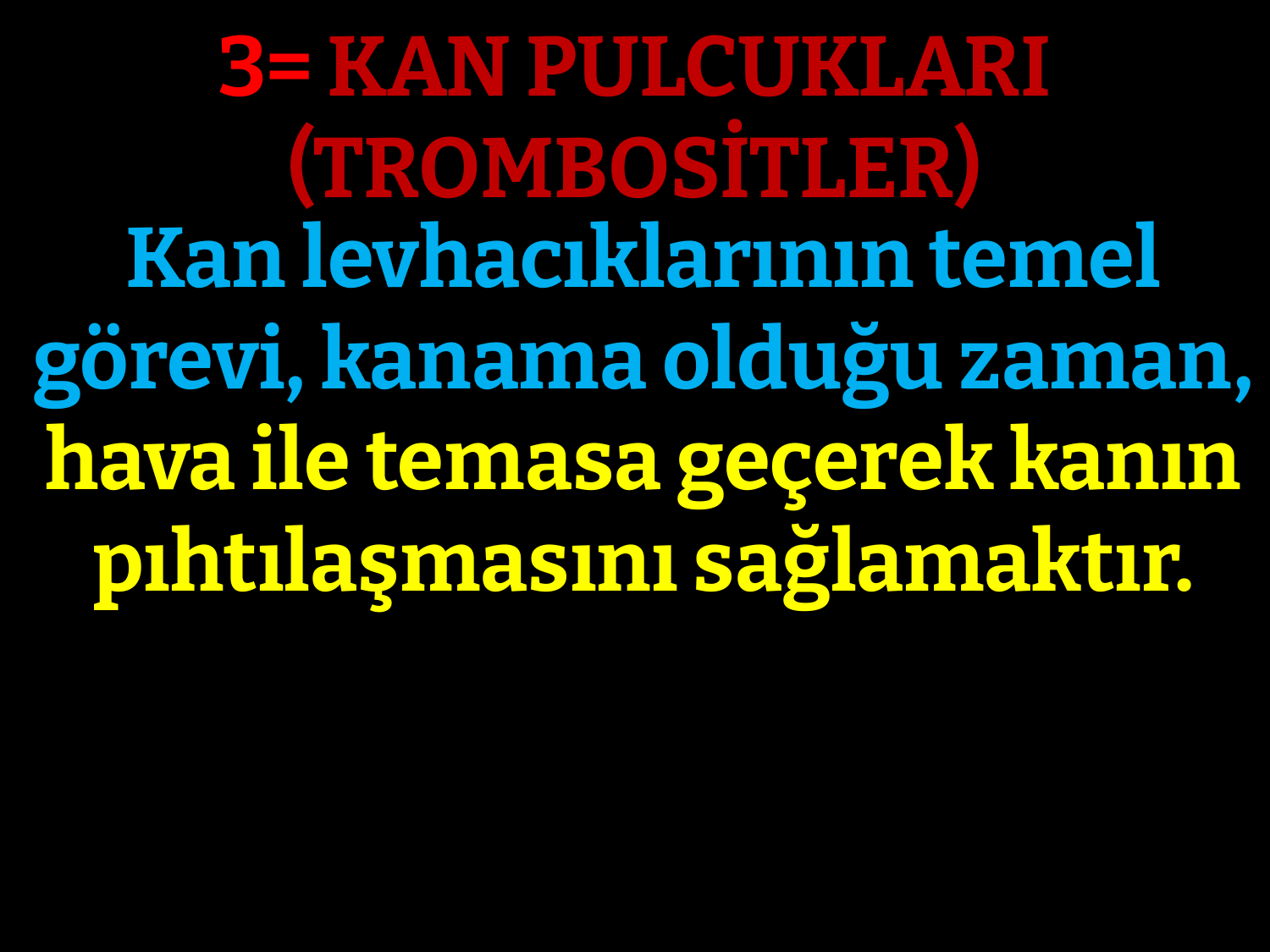

3= KAN PULCUKLARI (TROMBOSİTLER)
Kan levhacıklarının temel görevi, kanama olduğu zaman, hava ile temasa geçerek kanın pıhtılaşmasını sağlamaktır.
#